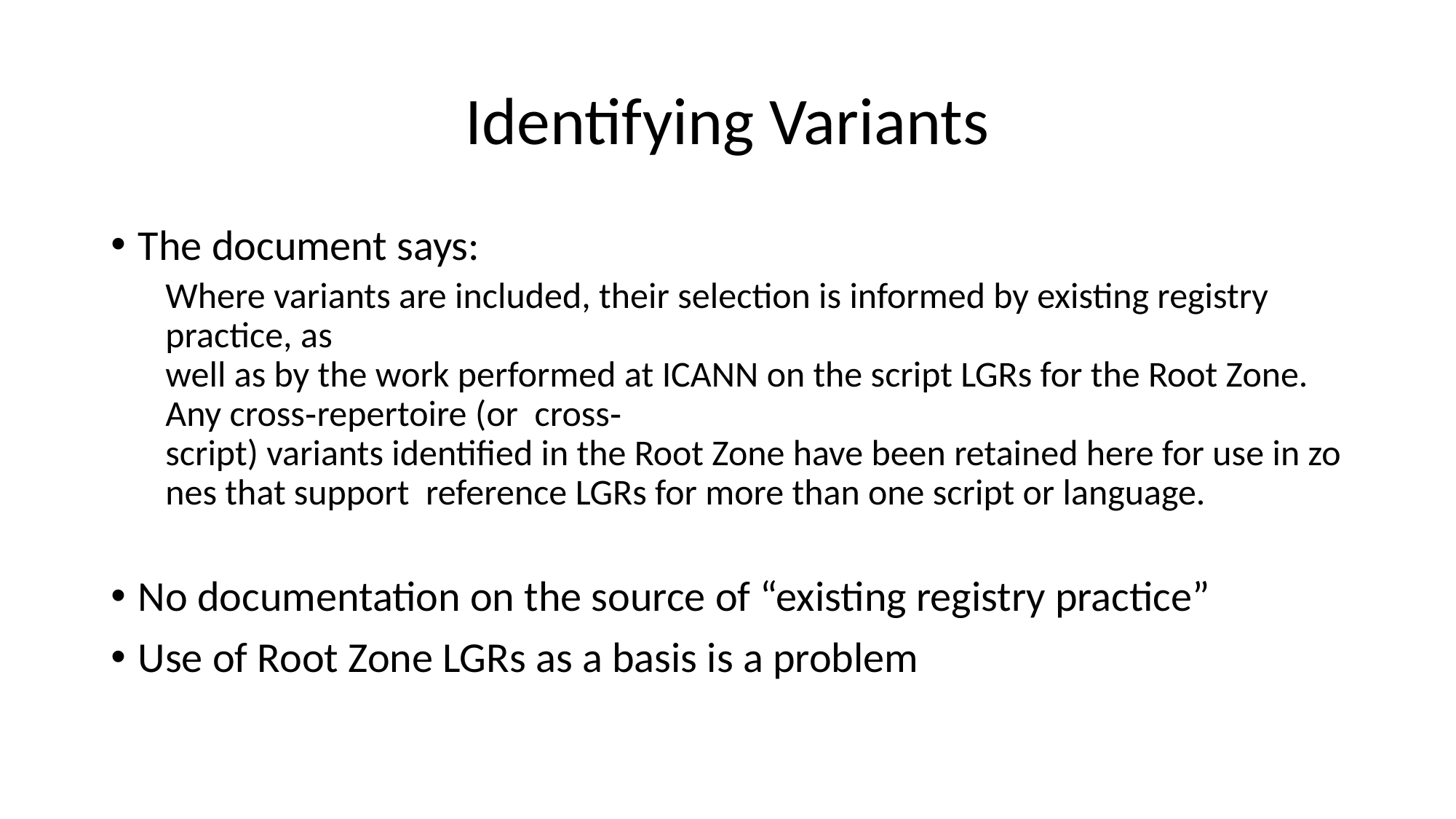

# Identifying Variants
The document says:
Where variants are included, their selection is informed by existing registry practice, as  well as by the work performed at ICANN on the script LGRs for the Root Zone.  Any cross‐repertoire (or  cross‐script) variants identified in the Root Zone have been retained here for use in zones that support  reference LGRs for more than one script or language.

No documentation on the source of “existing registry practice”
Use of Root Zone LGRs as a basis is a problem